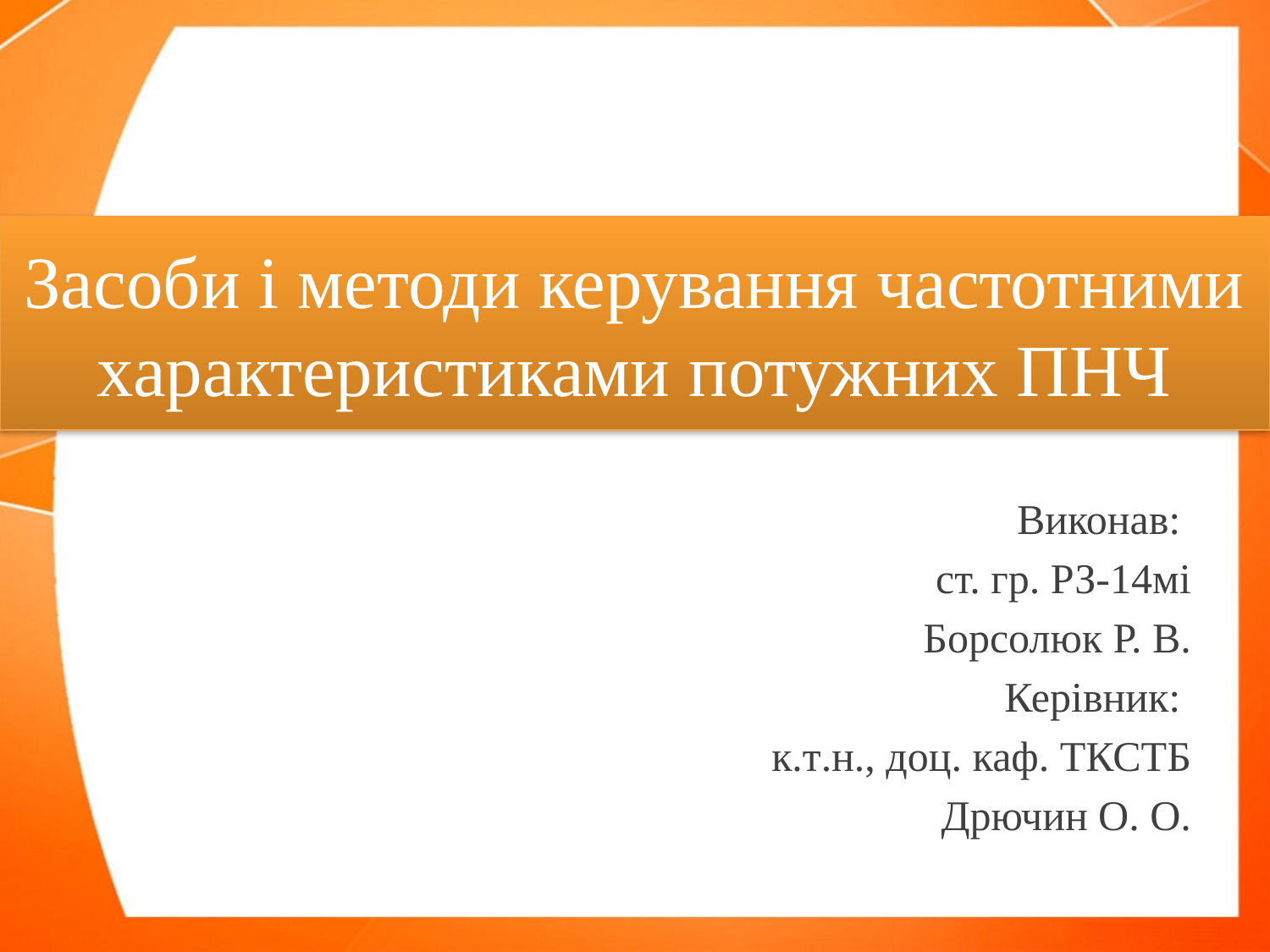

# Засоби і методи керування частотними характеристиками потужних ПНЧ
Виконав:
ст. гр. РЗ-14мі
Борсолюк Р. В.
Керівник:
к.т.н., доц. каф. ТКСТБ
Дрючин О. О.